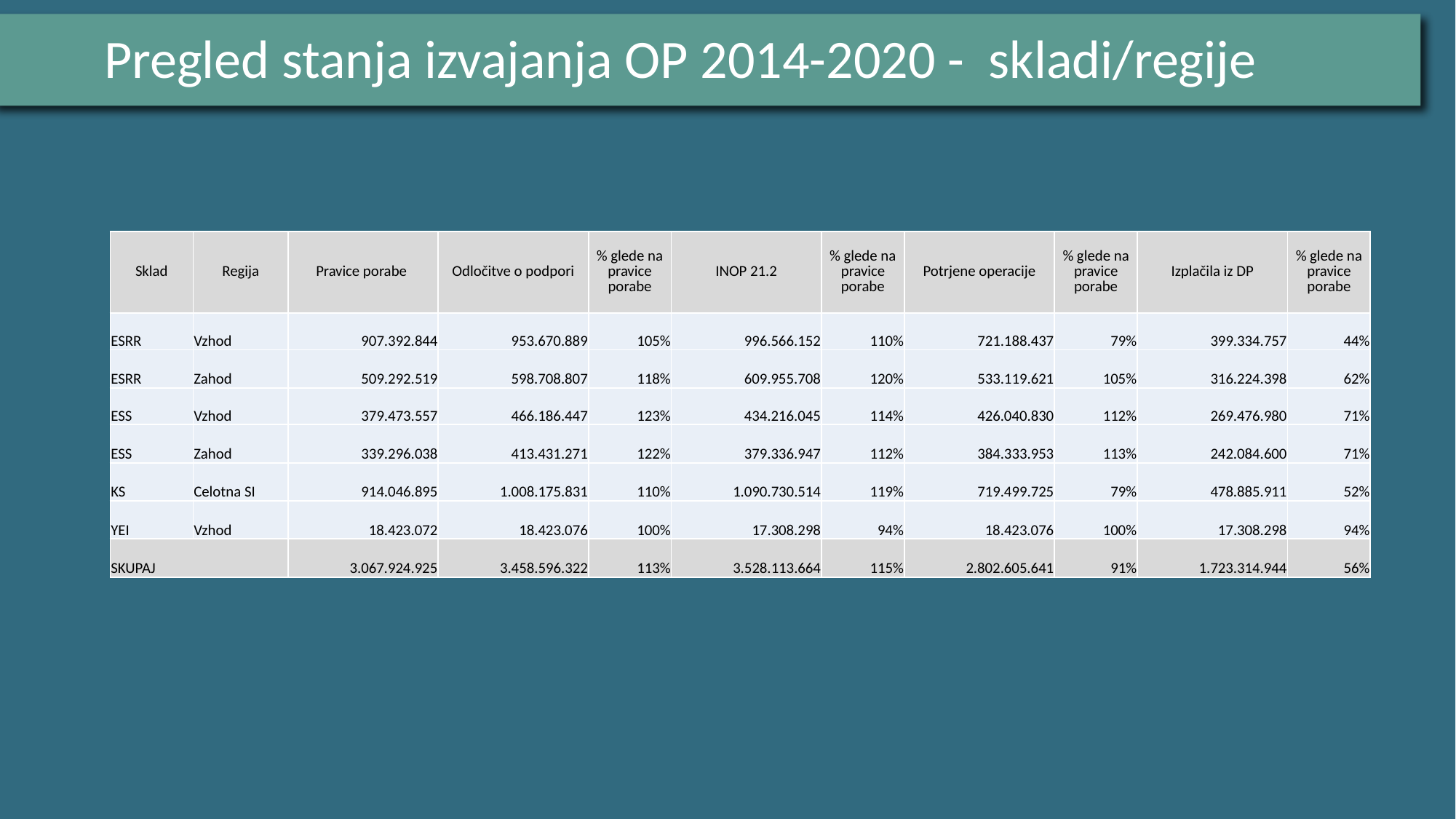

# Pregled stanja izvajanja OP 2014-2020 -  skladi/regije
| Sklad | Regija | Pravice porabe | Odločitve o podpori | % glede na pravice porabe | INOP 21.2 | % glede na pravice porabe | Potrjene operacije | % glede na pravice porabe | Izplačila iz DP | % glede na pravice porabe |
| --- | --- | --- | --- | --- | --- | --- | --- | --- | --- | --- |
| ESRR | Vzhod | 907.392.844 | 953.670.889 | 105% | 996.566.152 | 110% | 721.188.437 | 79% | 399.334.757 | 44% |
| ESRR | Zahod | 509.292.519 | 598.708.807 | 118% | 609.955.708 | 120% | 533.119.621 | 105% | 316.224.398 | 62% |
| ESS | Vzhod | 379.473.557 | 466.186.447 | 123% | 434.216.045 | 114% | 426.040.830 | 112% | 269.476.980 | 71% |
| ESS | Zahod | 339.296.038 | 413.431.271 | 122% | 379.336.947 | 112% | 384.333.953 | 113% | 242.084.600 | 71% |
| KS | Celotna SI | 914.046.895 | 1.008.175.831 | 110% | 1.090.730.514 | 119% | 719.499.725 | 79% | 478.885.911 | 52% |
| YEI | Vzhod | 18.423.072 | 18.423.076 | 100% | 17.308.298 | 94% | 18.423.076 | 100% | 17.308.298 | 94% |
| SKUPAJ |  | 3.067.924.925 | 3.458.596.322 | 113% | 3.528.113.664 | 115% | 2.802.605.641 | 91% | 1.723.314.944 | 56% |